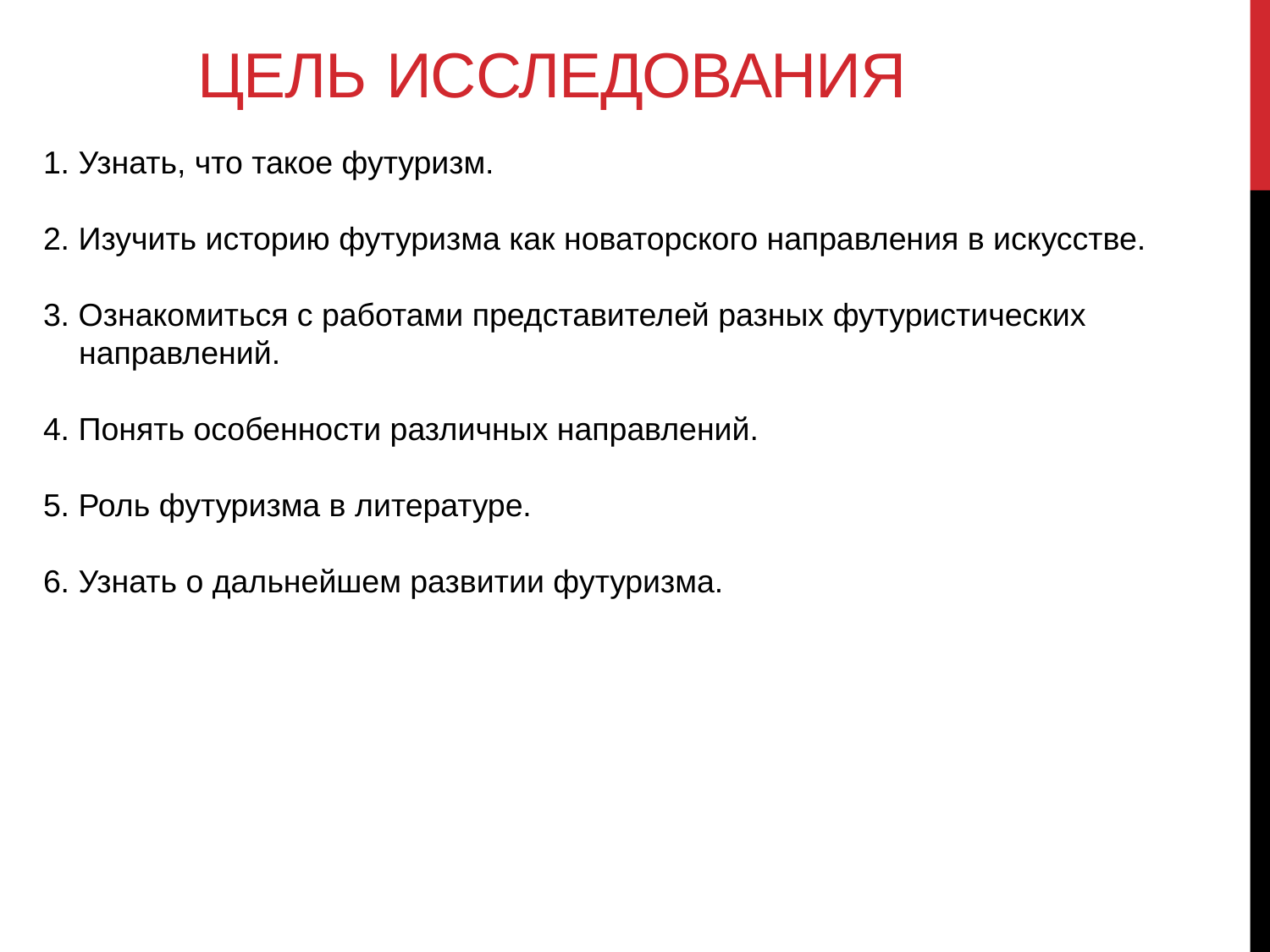

# Цель исследования
1. Узнать, что такое футуризм.

2. Изучить историю футуризма как новаторского направления в искусстве.

3. Ознакомиться с работами представителей разных футуристических
    направлений.

4. Понять особенности различных направлений.

5. Роль футуризма в литературе.

6. Узнать о дальнейшем развитии футуризма.